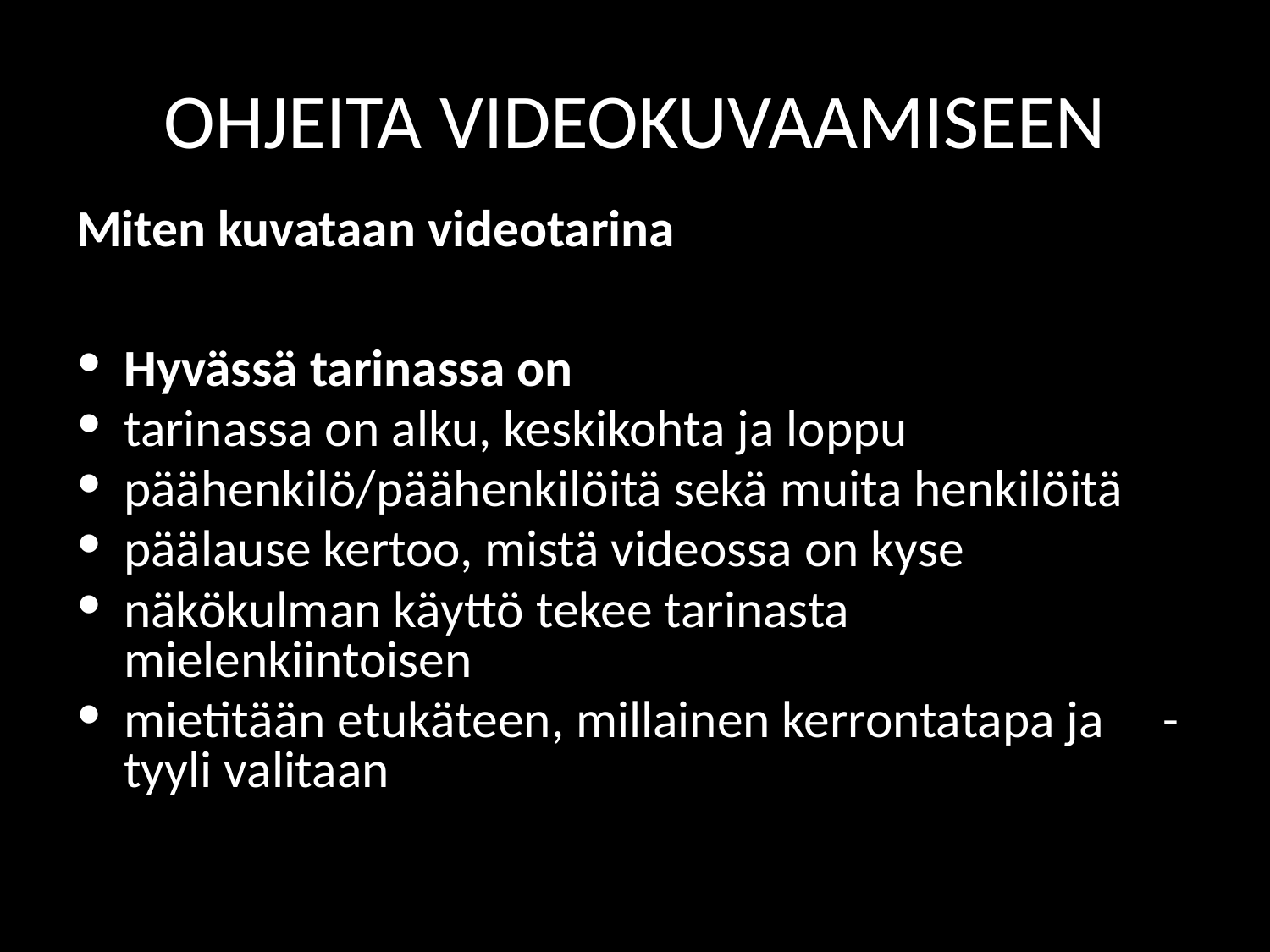

# OHJEITA VIDEOKUVAAMISEEN
Miten kuvataan videotarina

Hyvässä tarinassa on
tarinassa on alku, keskikohta ja loppu
päähenkilö/päähenkilöitä sekä muita henkilöitä
päälause kertoo, mistä videossa on kyse
näkökulman käyttö tekee tarinasta mielenkiintoisen
mietitään etukäteen, millainen kerrontatapa ja     -tyyli valitaan